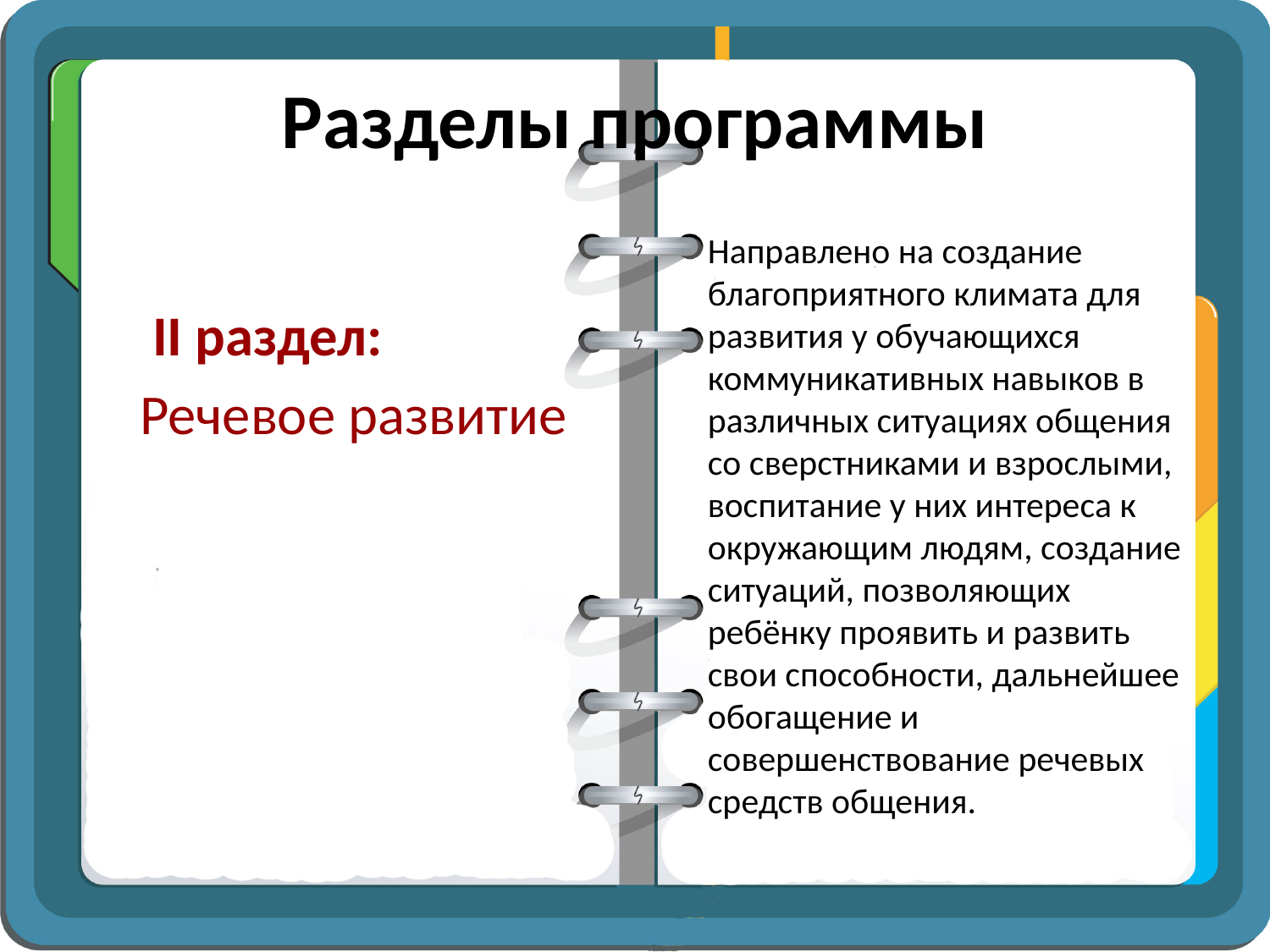

# Разделы программы

      II раздел:
     Речевое развитие

Направлено на создание благоприятного климата для развития у обучающихся коммуникативных навыков в различных ситуациях общения со сверстниками и взрослыми, воспитание у них интереса к окружающим людям, создание ситуаций, позволяющих ребёнку проявить и развить свои способности, дальнейшее обогащение и совершенствование речевых средств общения.